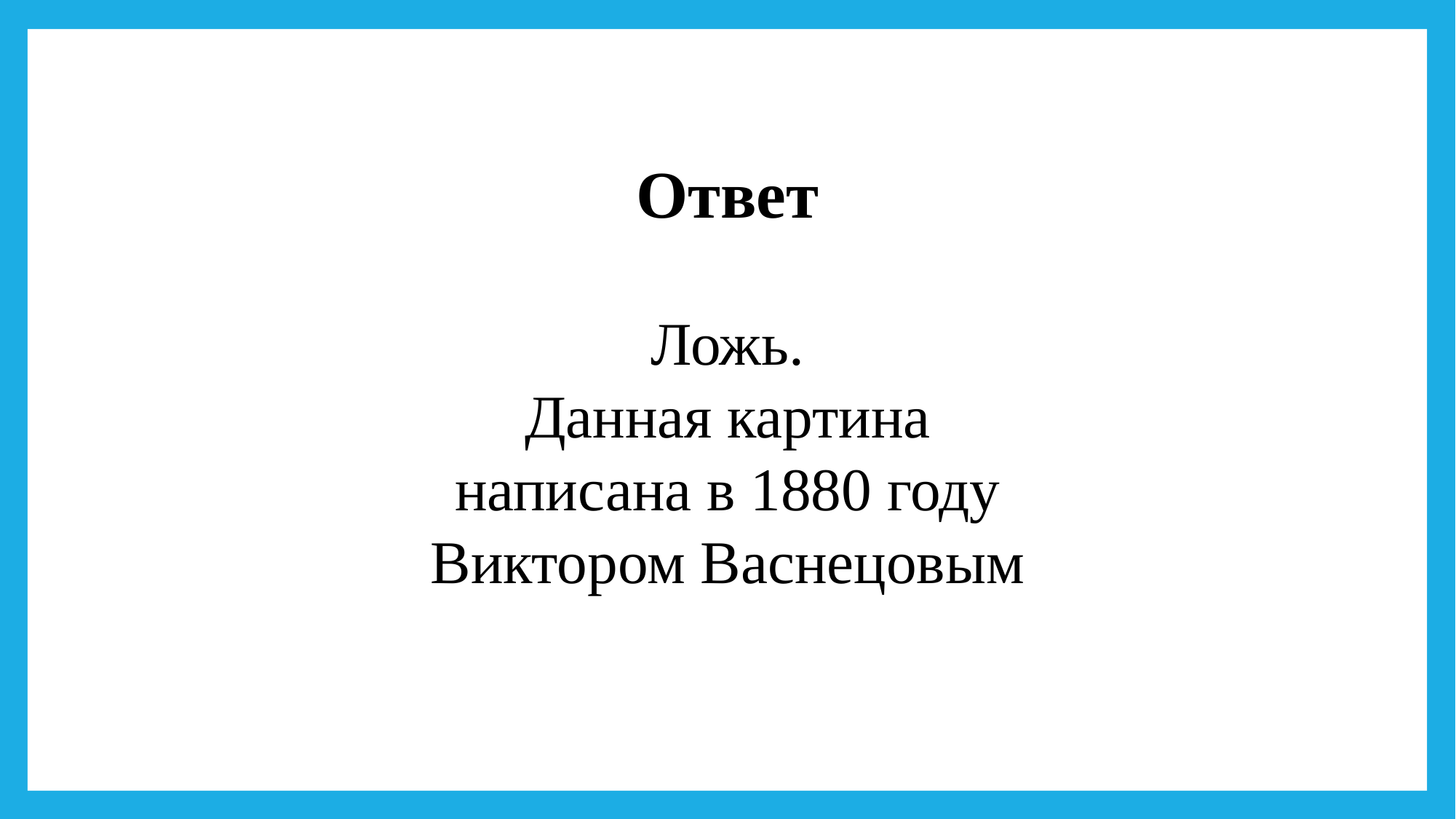

Ответ

Ложь.
Данная картина написана в 1880 году Виктором Васнецовым